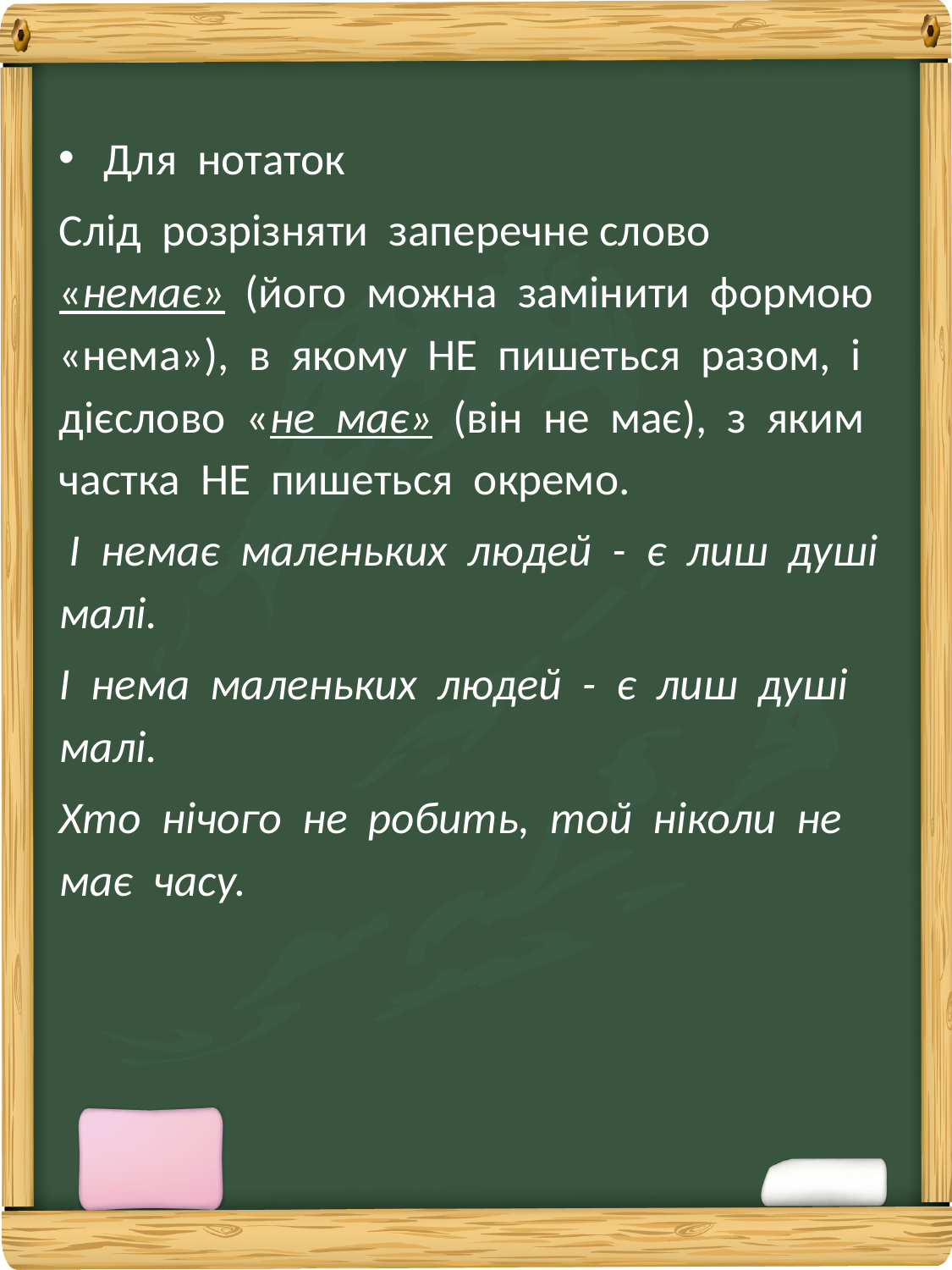

Для  нотаток
Слід  розрізняти  заперечне слово  «немає»  (його  можна  замінити  формою  «нема»),  в  якому  НЕ  пишеться  разом,  і  дієслово  «не  має»  (він  не  має),  з  яким  частка  НЕ  пишеться  окремо.
 І  немає  маленьких  людей  -  є  лиш  душі  малі.
І  нема  маленьких  людей  -  є  лиш  душі  малі.
Хто  нічого  не  робить,  той  ніколи  не  має  часу.